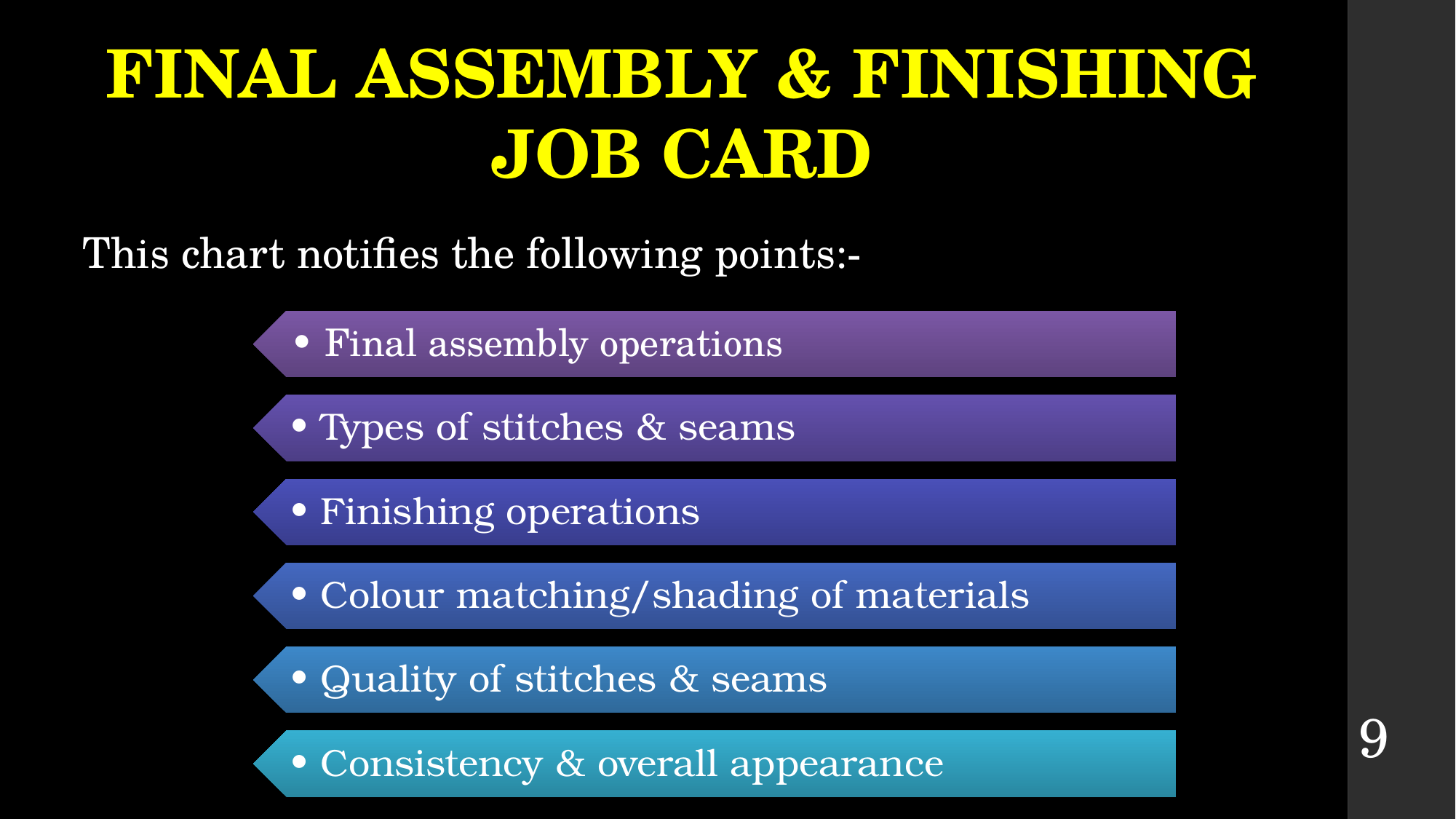

# FINAL ASSEMBLY & FINISHING JOB CARD
This chart notifies the following points:-
• Final assembly operations
• Types of stitches & seams
• Finishing operations
• Colour matching/shading of materials
• Quality of stitches & seams
• Consistency & overall appearance
9